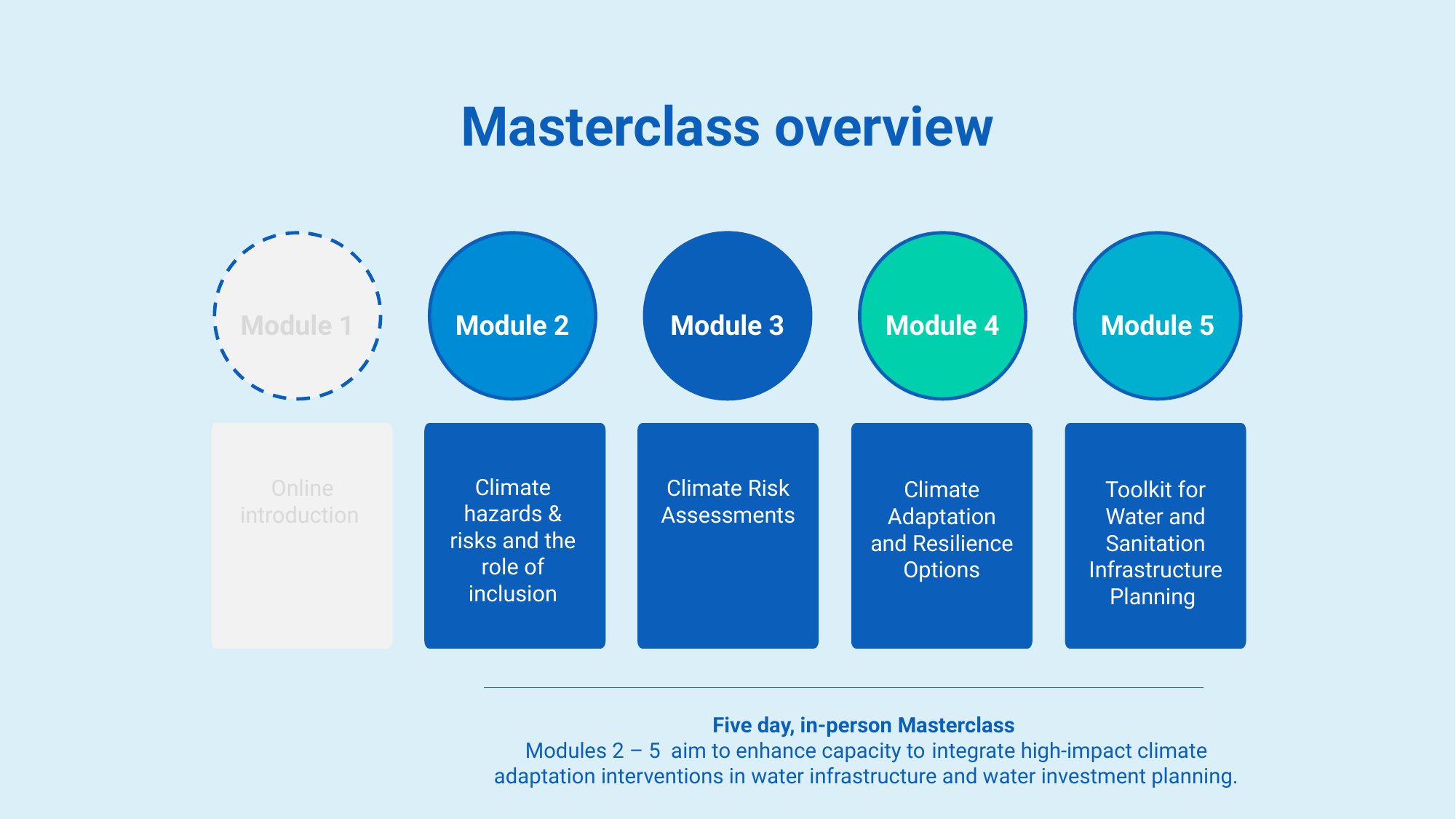

Module 1

Module 2

Module 3

Module 4

Module 5

Climate hazards & risks and the role of inclusion

 Online introduction

Climate Risk Assessments

Climate Adaptation and Resilience Options

Toolkit for Water and Sanitation Infrastructure Planning

Five day, in-person Masterclass
Modules 2 – 5  aim to enhance capacity to integrate high-impact climate adaptation interventions in water infrastructure and water investment planning.